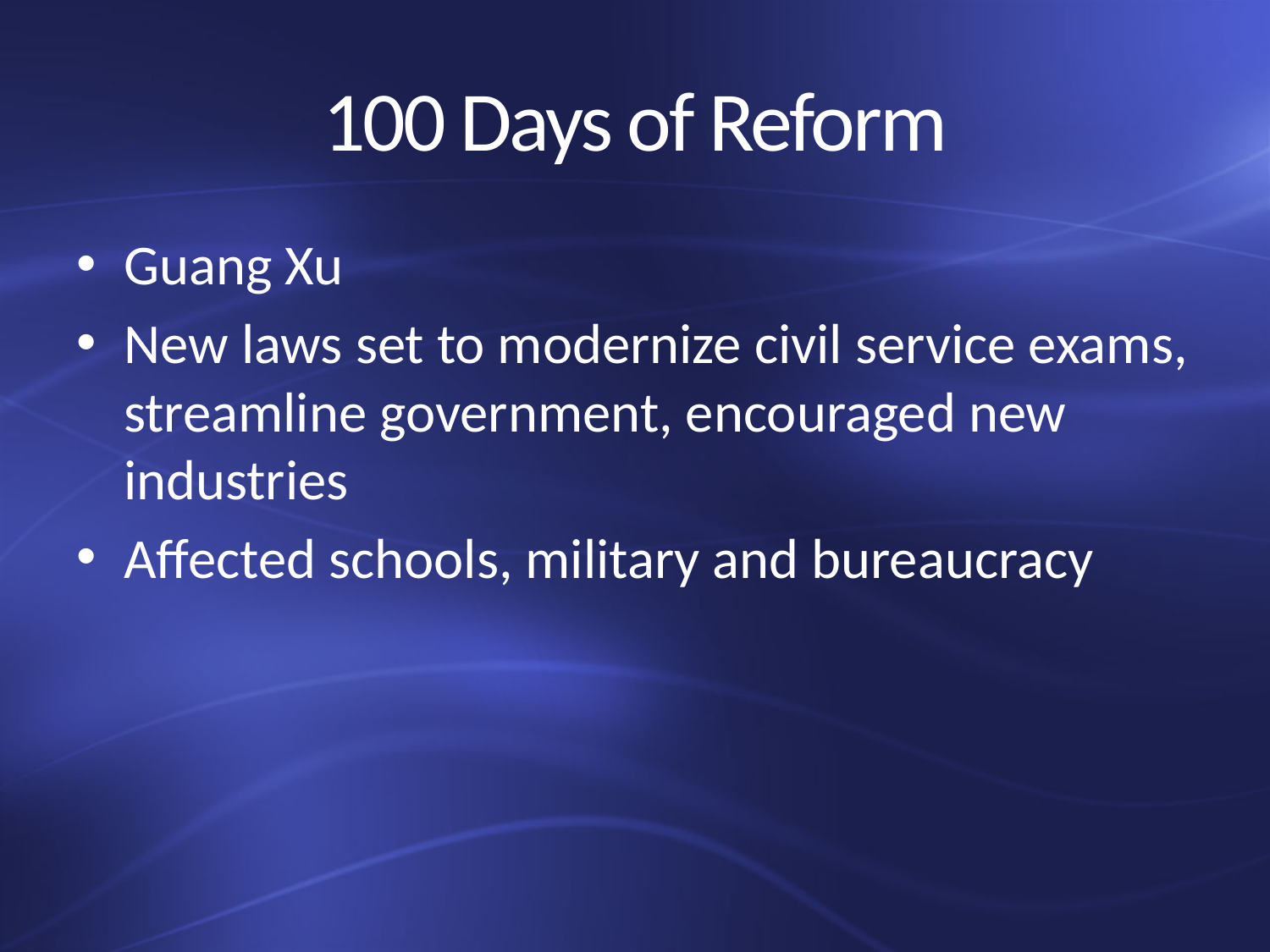

# 100 Days of Reform
Guang Xu
New laws set to modernize civil service exams, streamline government, encouraged new industries
Affected schools, military and bureaucracy